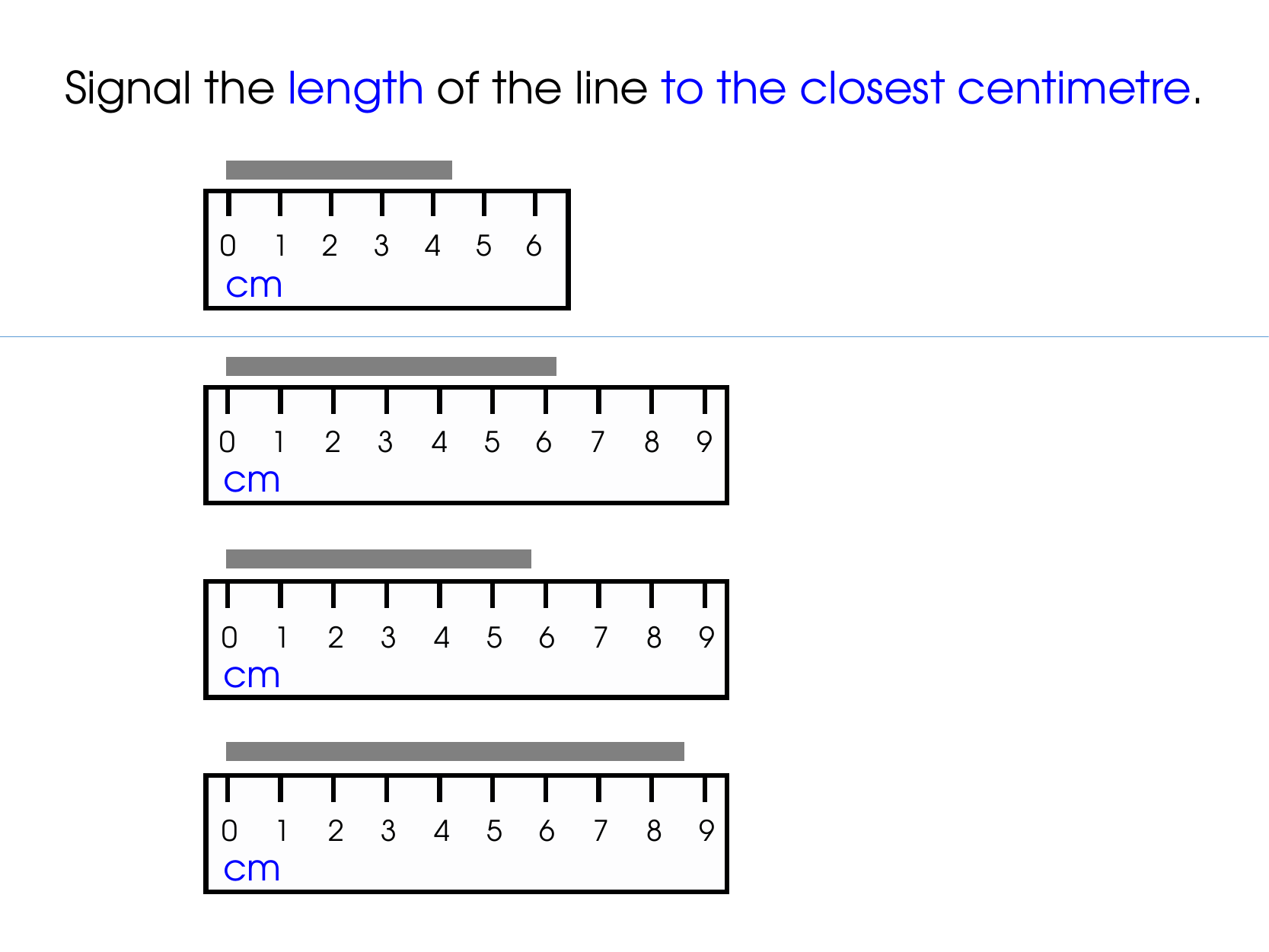

Signal the length of the line to the closest centimetre.

0
1
2
3
4
5
6
cm

0
1
2
3
4
5
6
7
8
9
cm

0
1
2
3
4
5
6
7
8
9
cm

0
1
2
3
4
5
6
7
8
9
cm